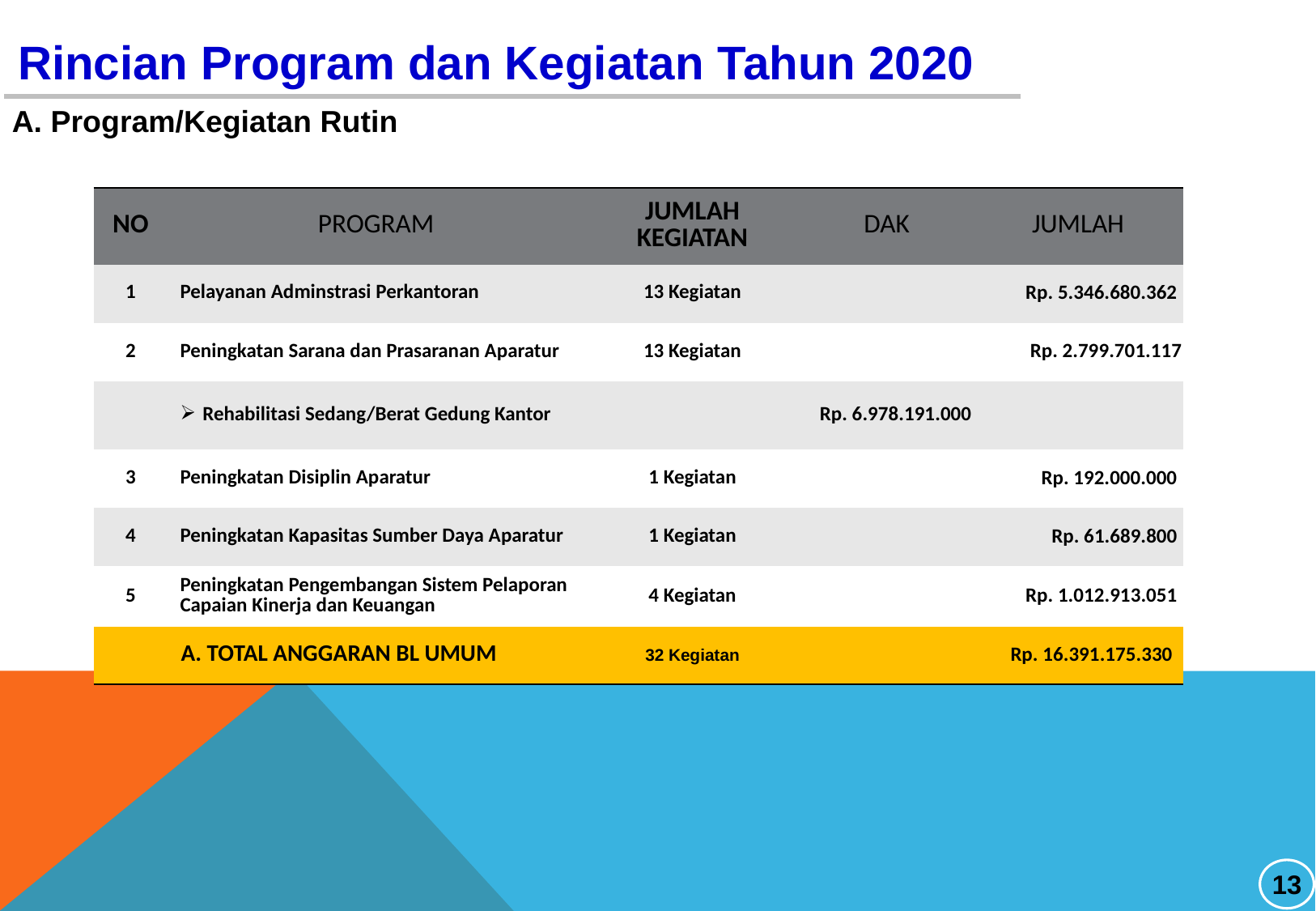

Rincian Program dan Kegiatan Tahun 2020
A. Program/Kegiatan Rutin
| NO | PROGRAM | JUMLAH KEGIATAN | DAK | JUMLAH |
| --- | --- | --- | --- | --- |
| 1 | Pelayanan Adminstrasi Perkantoran | 13 Kegiatan |  | Rp. 5.346.680.362 |
| 2 | Peningkatan Sarana dan Prasaranan Aparatur | 13 Kegiatan |  | Rp. 2.799.701.117 |
|  | Rehabilitasi Sedang/Berat Gedung Kantor |  | Rp. 6.978.191.000 |  |
| 3 | Peningkatan Disiplin Aparatur | 1 Kegiatan |  | Rp. 192.000.000 |
| 4 | Peningkatan Kapasitas Sumber Daya Aparatur | 1 Kegiatan |  | Rp. 61.689.800 |
| 5 | Peningkatan Pengembangan Sistem Pelaporan Capaian Kinerja dan Keuangan | 4 Kegiatan |  | Rp. 1.012.913.051 |
| A. TOTAL ANGGARAN BL UMUM |  | 32 Kegiatan |  | Rp. 16.391.175.330 |
13